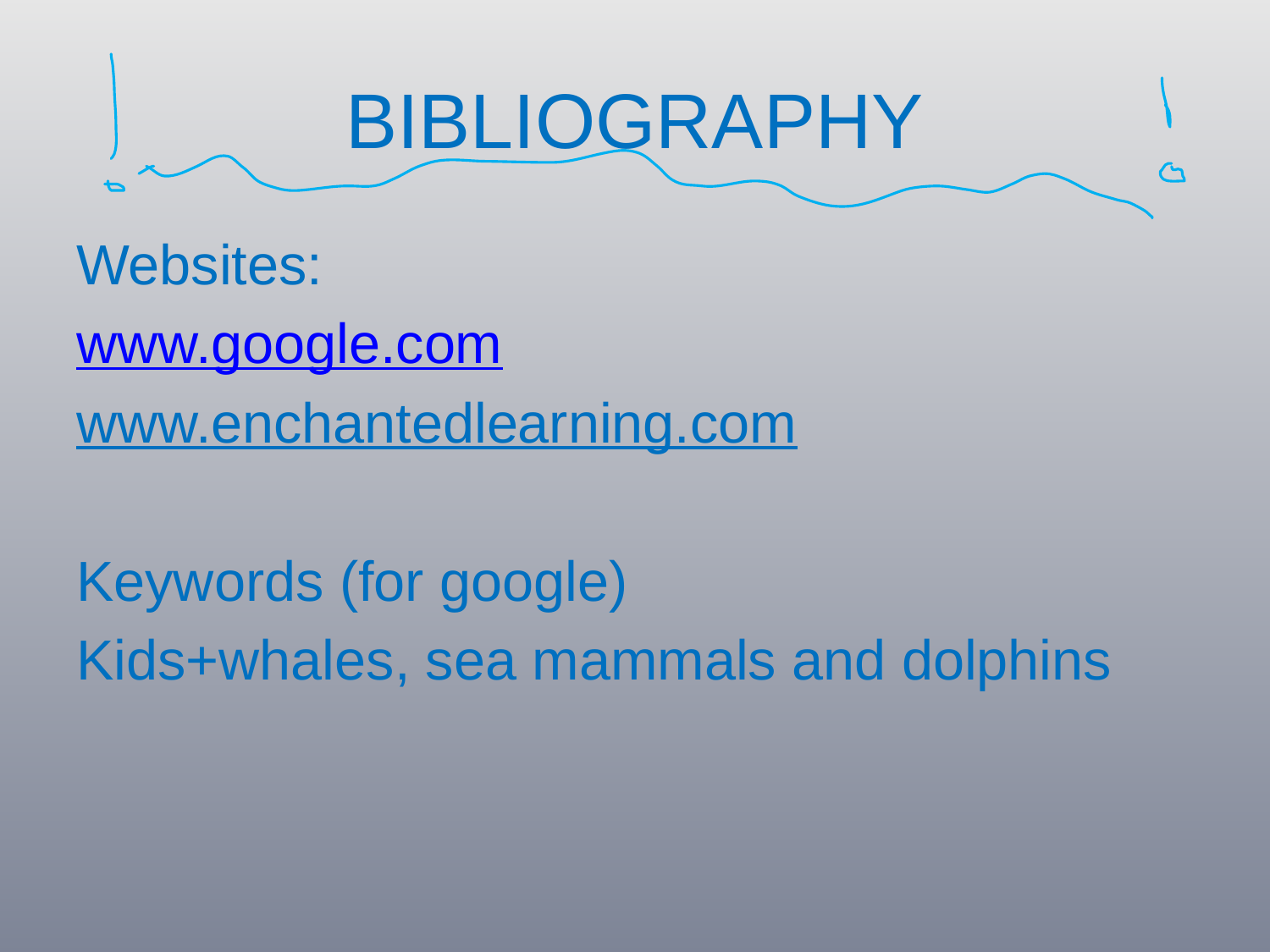

# BIBLIOGRAPHY
Websites:
www.google.com
www.enchantedlearning.com

Keywords (for google)
Kids+whales, sea mammals and dolphins